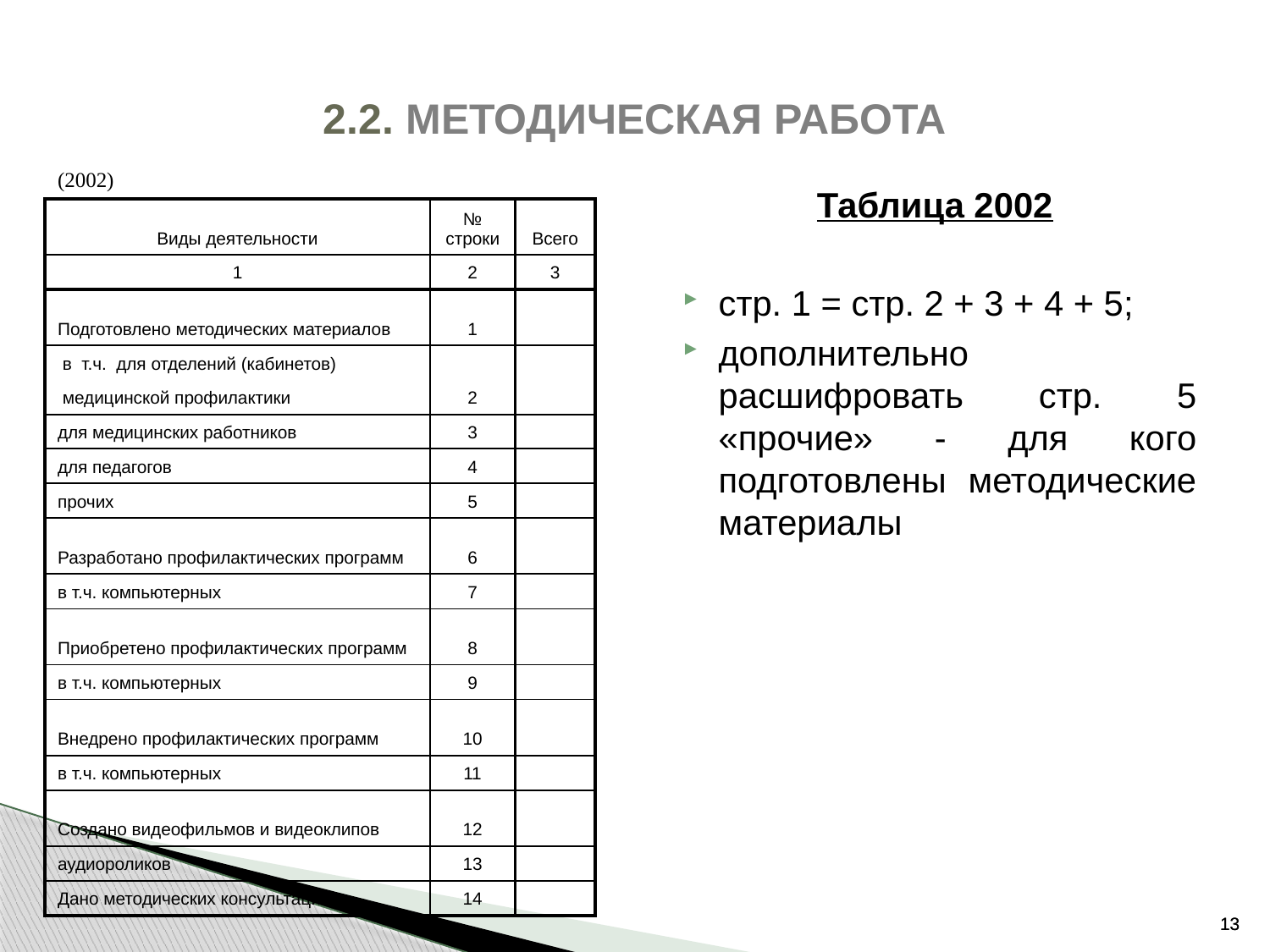

# 2.2. МЕТОДИЧЕСКАЯ РАБОТА
| (2002) |  |  |
| --- | --- | --- |
| Виды деятельности | № строки | Всего |
| 1 | 2 | 3 |
| Подготовлено методических материалов | 1 |  |
| в т.ч. для отделений (кабинетов) | 2 |  |
| медицинской профилактики |  |  |
| для медицинских работников | 3 |  |
| для педагогов | 4 |  |
| прочих | 5 |  |
| Разработано профилактических программ | 6 |  |
| в т.ч. компьютерных | 7 |  |
| Приобретено профилактических программ | 8 |  |
| в т.ч. компьютерных | 9 |  |
| Внедрено профилактических программ | 10 |  |
| в т.ч. компьютерных | 11 |  |
| Создано видеофильмов и видеоклипов | 12 |  |
| аудиороликов | 13 |  |
| Дано методических консультаций | 14 |  |
Таблица 2002

стр. 1 = стр. 2 + 3 + 4 + 5;
дополнительно расшифровать стр. 5 «прочие» - для кого подготовлены методические материалы

13
13